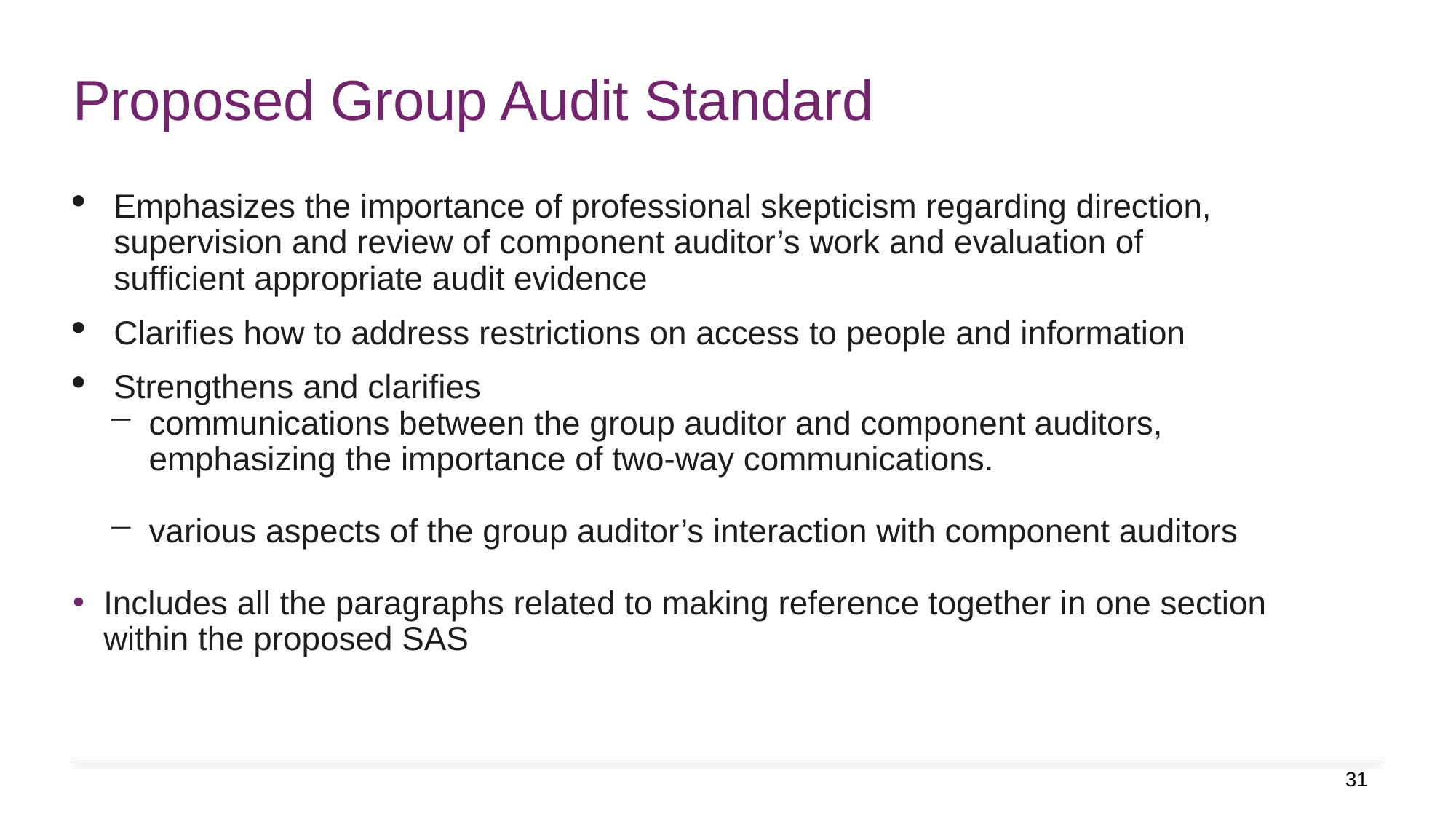

# Proposed Group Audit Standard
Emphasizes the importance of professional skepticism regarding direction, supervision and review of component auditor’s work and evaluation of sufficient appropriate audit evidence
Clarifies how to address restrictions on access to people and information
Strengthens and clarifies
communications between the group auditor and component auditors, emphasizing the importance of two-way communications.

various aspects of the group auditor’s interaction with component auditors

Includes all the paragraphs related to making reference together in one section within the proposed SAS